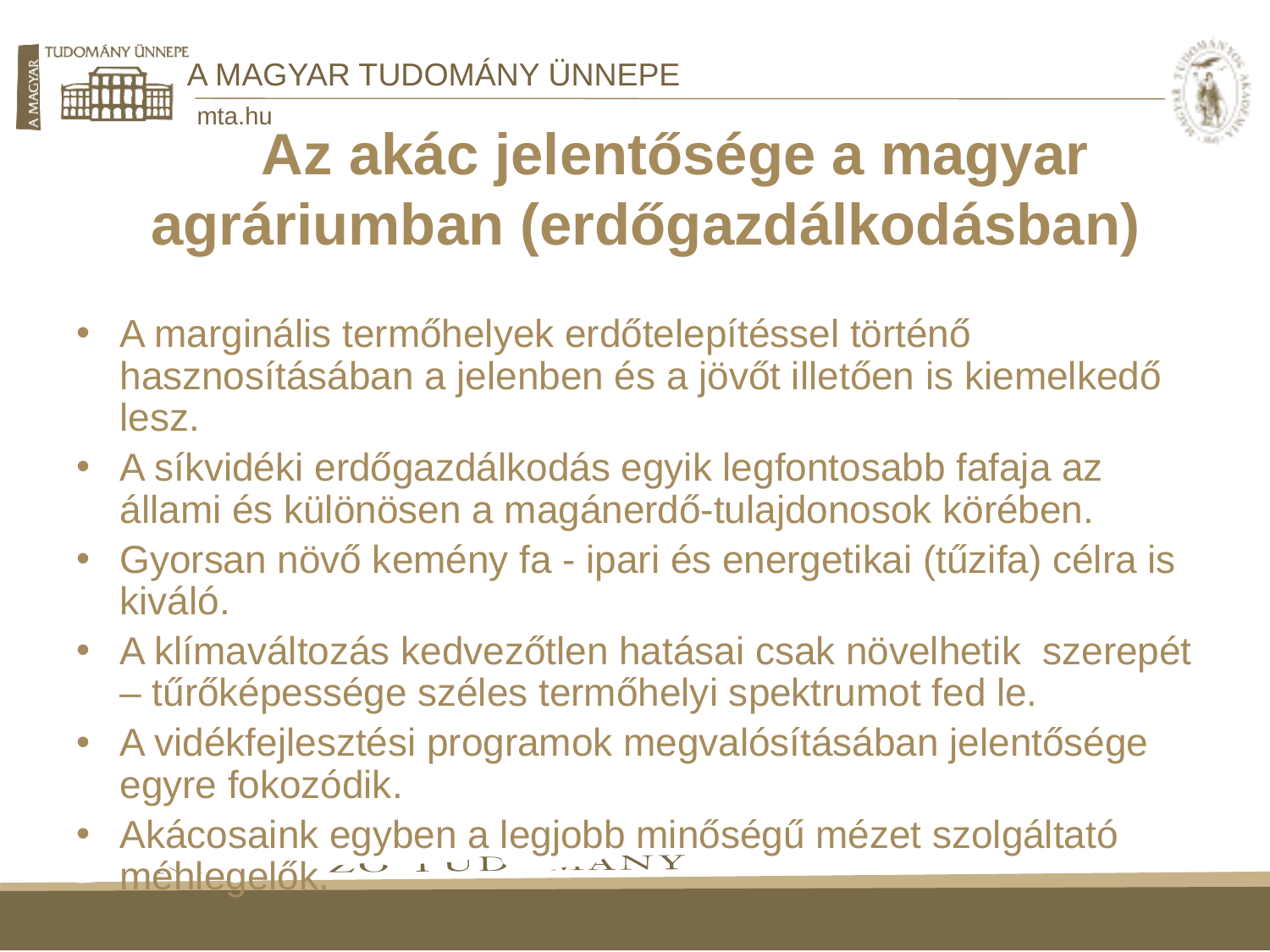

Az akác jelentősége a magyar agráriumban (erdőgazdálkodásban)

A marginális termőhelyek erdőtelepítéssel történő hasznosításában a jelenben és a jövőt illetően is kiemelkedő lesz.
A síkvidéki erdőgazdálkodás egyik legfontosabb fafaja az állami és különösen a magánerdő-tulajdonosok körében.
Gyorsan növő kemény fa - ipari és energetikai (tűzifa) célra is kiváló.
A klímaváltozás kedvezőtlen hatásai csak növelhetik  szerepét – tűrőképessége széles termőhelyi spektrumot fed le.
A vidékfejlesztési programok megvalósításában jelentősége egyre fokozódik.
Akácosaink egyben a legjobb minőségű mézet szolgáltató méhlegelők.